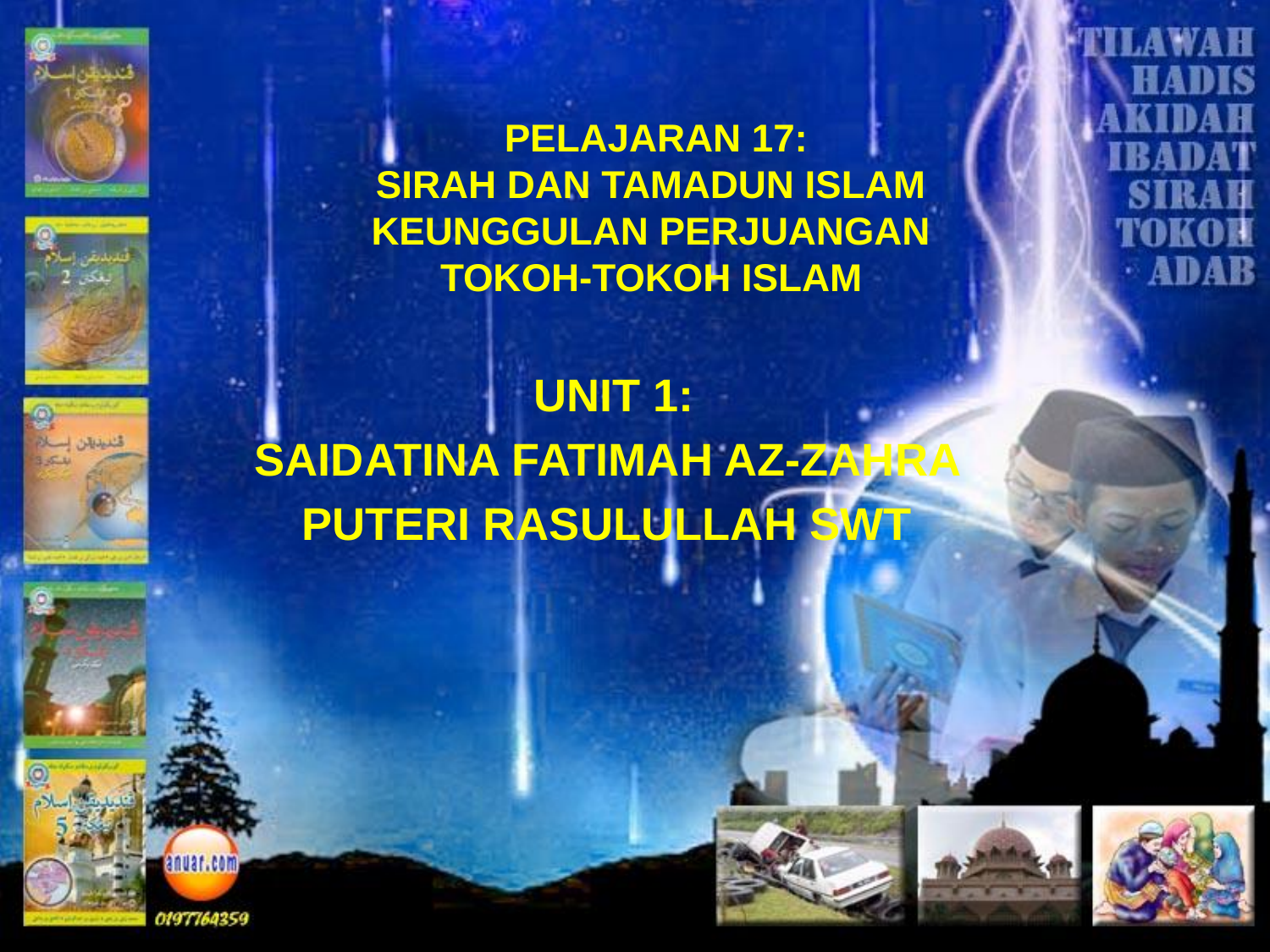

PELAJARAN 17:
SIRAH DAN TAMADUN ISLAM
KEUNGGULAN PERJUANGAN
TOKOH-TOKOH ISLAM
UNIT 1:
SAIDATINA FATIMAH AZ-ZAHRA
PUTERI RASULULLAH SWT